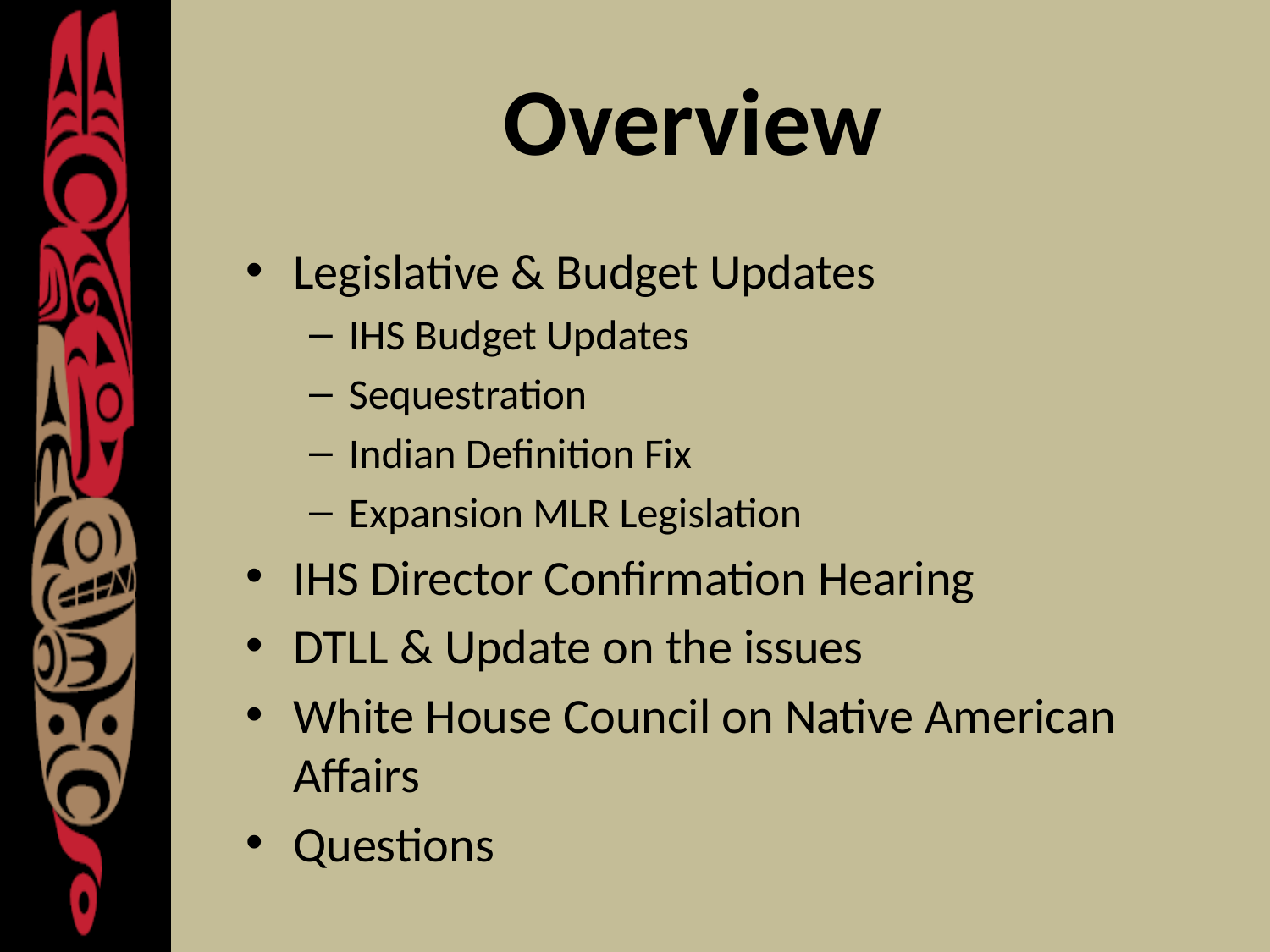

# Overview
Legislative & Budget Updates
IHS Budget Updates
Sequestration
Indian Definition Fix
Expansion MLR Legislation
IHS Director Confirmation Hearing
DTLL & Update on the issues
White House Council on Native American Affairs
Questions